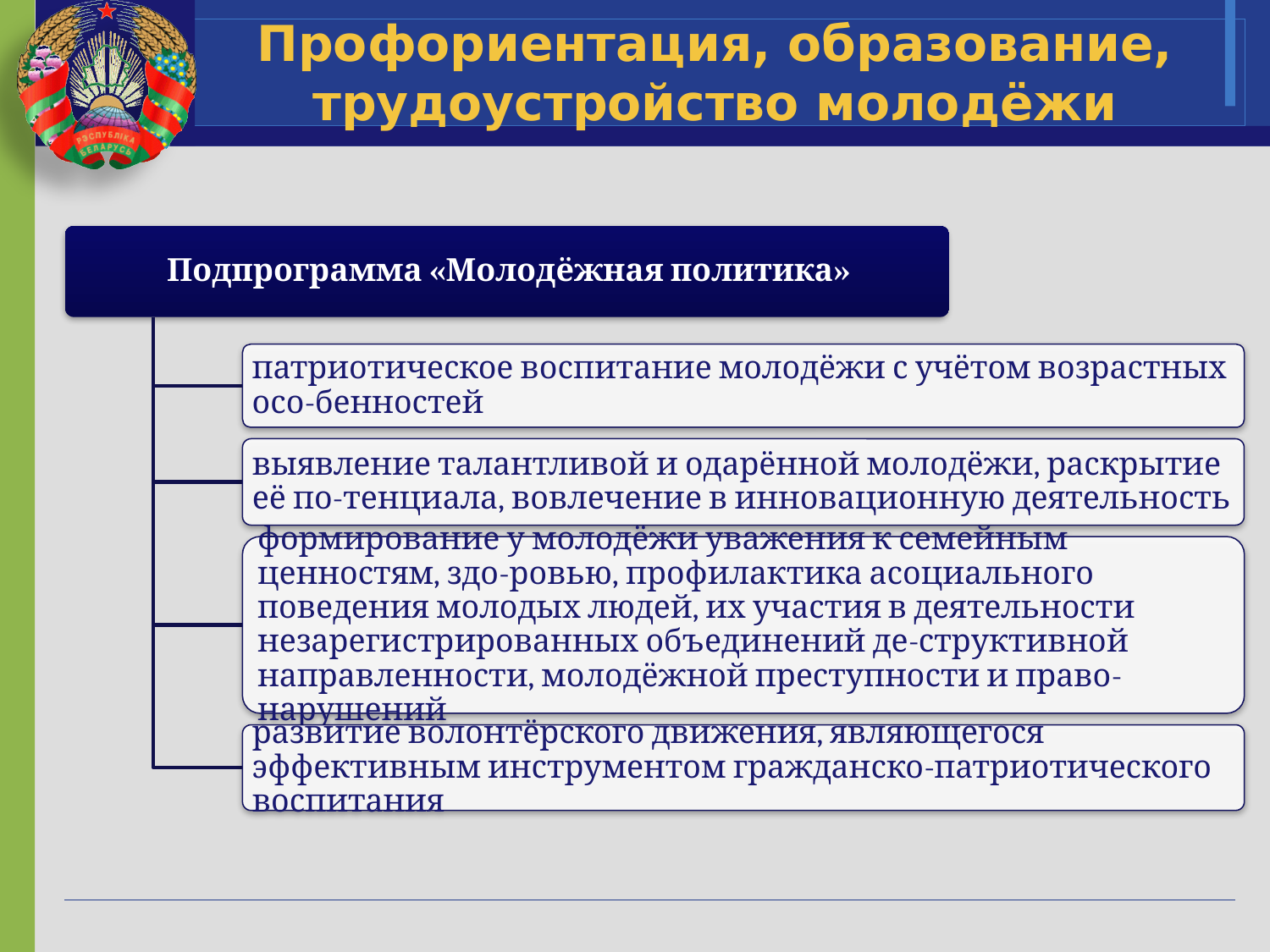

# Профориентация, образование, трудоустройство молодёжи
Подпрограмма «Молодёжная политика»
патриотическое воспитание молодёжи с учётом возрастных осо-бенностей
выявление талантливой и одарённой молодёжи, раскрытие её по-тенциала, вовлечение в инновационную деятельность
формирование у молодёжи уважения к семейным ценностям, здо-ровью, профилактика асоциального поведения молодых людей, их участия в деятельности незарегистрированных объединений де-структивной направленности, молодёжной преступности и право-нарушений
развитие волонтёрского движения, являющегося эффективным инструментом гражданско-патриотического воспитания